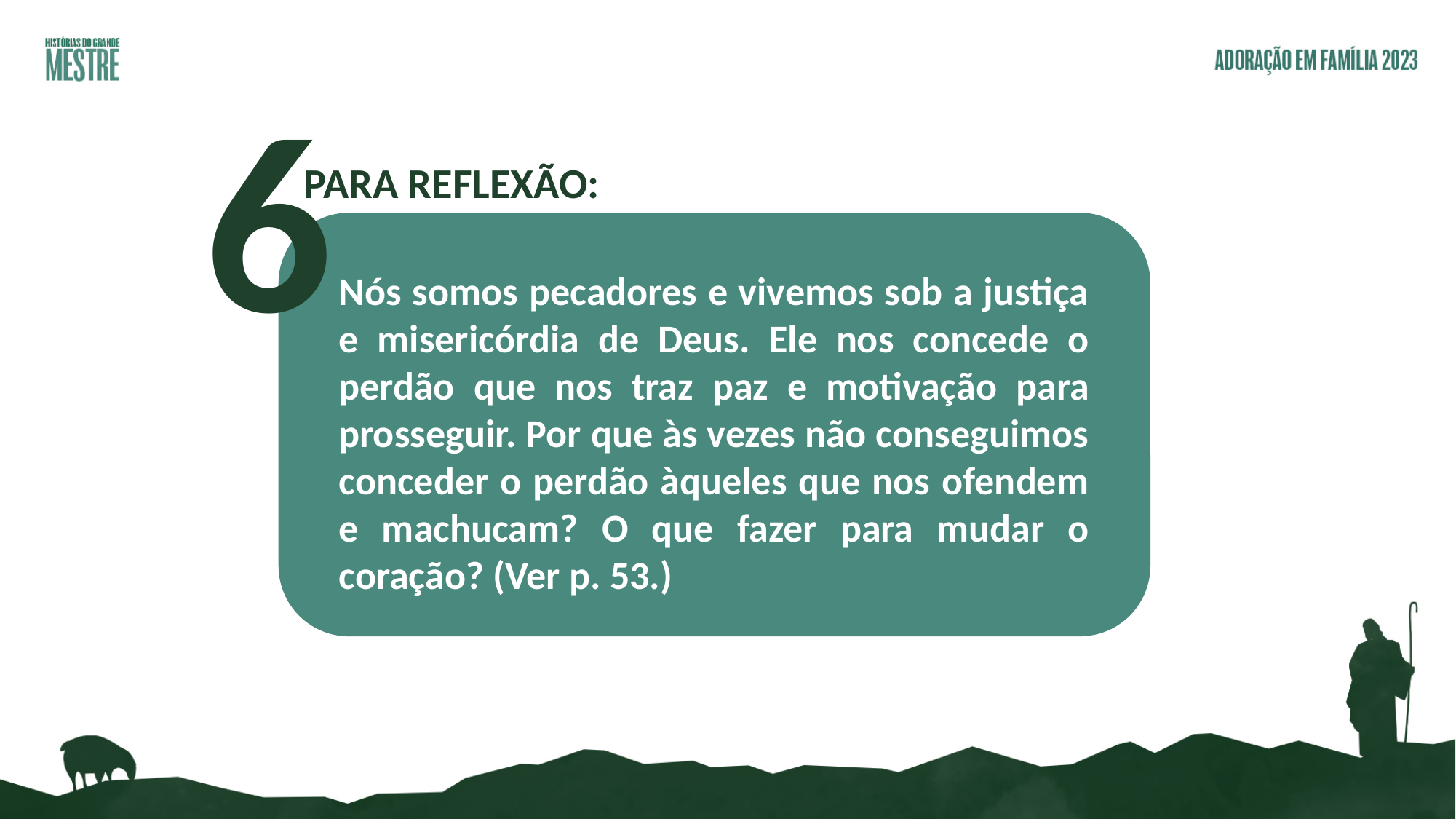

6
PARA REFLEXÃO:

Nós somos pecadores e vivemos sob a justiça e misericórdia de Deus. Ele nos concede o perdão que nos traz paz e motivação para prosseguir. Por que às vezes não conseguimos conceder o perdão àqueles que nos ofendem e machucam? O que fazer para mudar o coração? (Ver p. 53.)